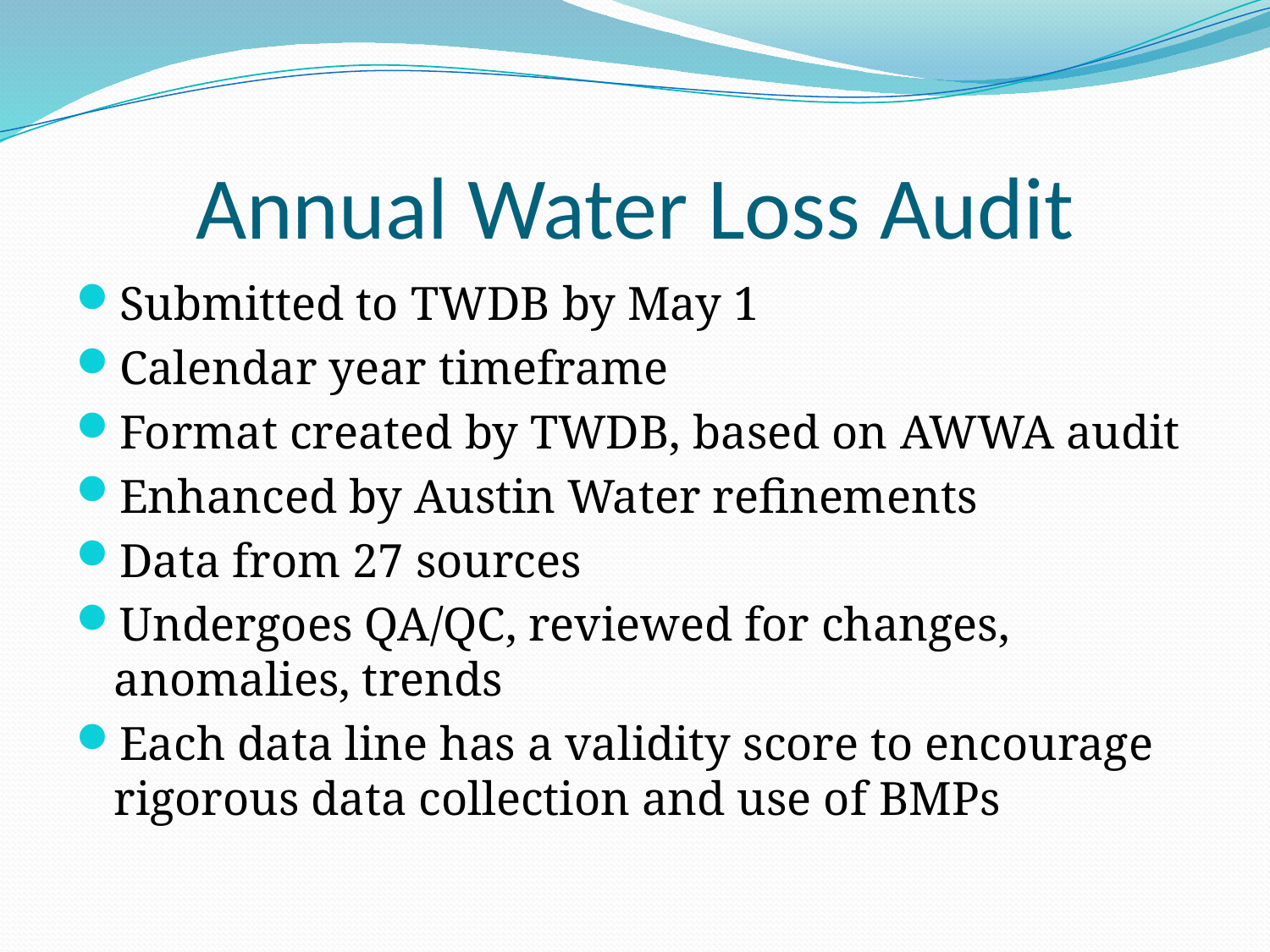

# Annual Water Loss Audit
Submitted to TWDB by May 1
Calendar year timeframe
Format created by TWDB, based on AWWA audit
Enhanced by Austin Water refinements
Data from 27 sources
Undergoes QA/QC, reviewed for changes, anomalies, trends
Each data line has a validity score to encourage rigorous data collection and use of BMPs